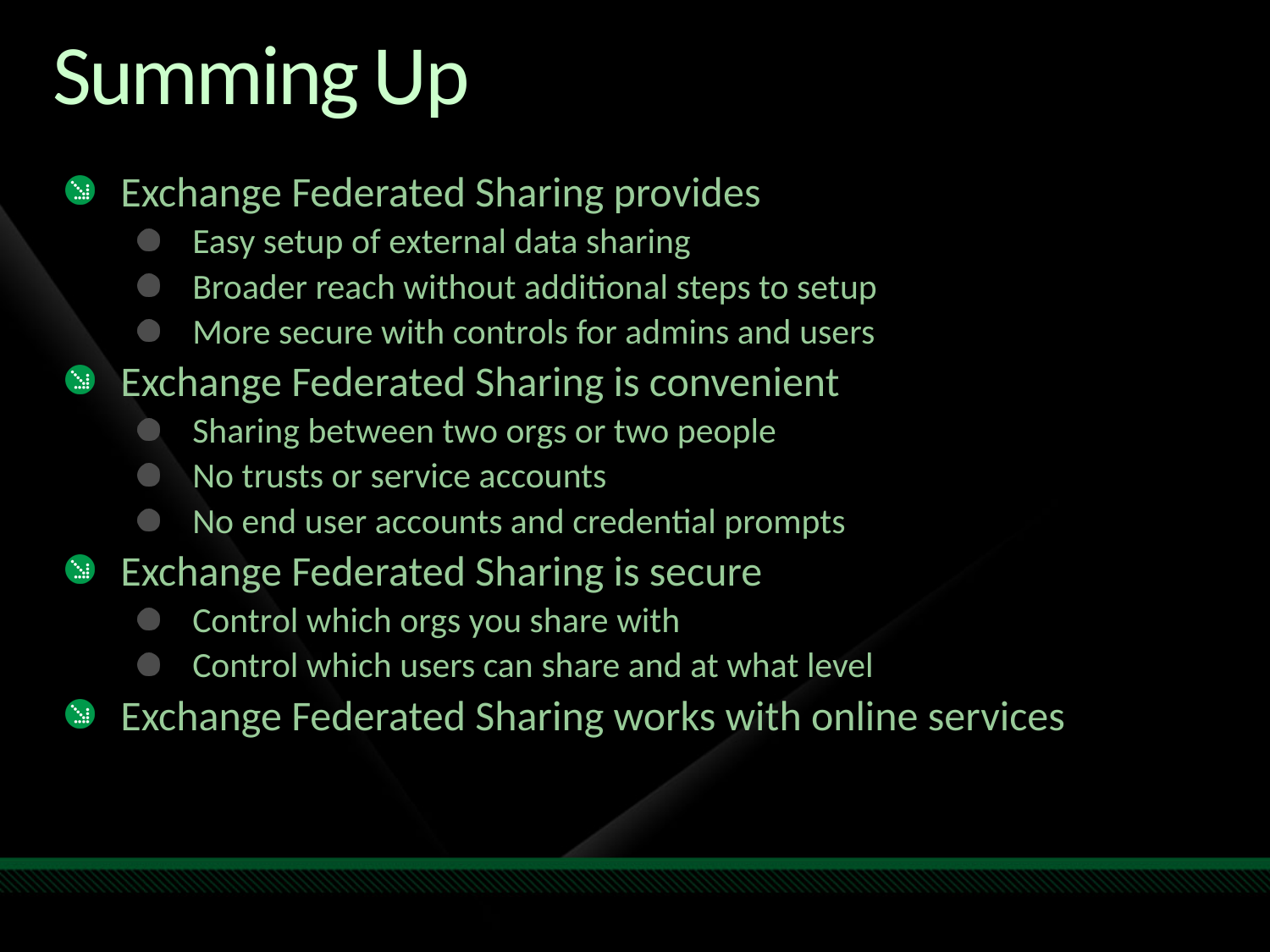

# Summing Up
Exchange Federated Sharing provides
Easy setup of external data sharing
Broader reach without additional steps to setup
More secure with controls for admins and users
Exchange Federated Sharing is convenient
Sharing between two orgs or two people
No trusts or service accounts
No end user accounts and credential prompts
Exchange Federated Sharing is secure
Control which orgs you share with
Control which users can share and at what level
Exchange Federated Sharing works with online services